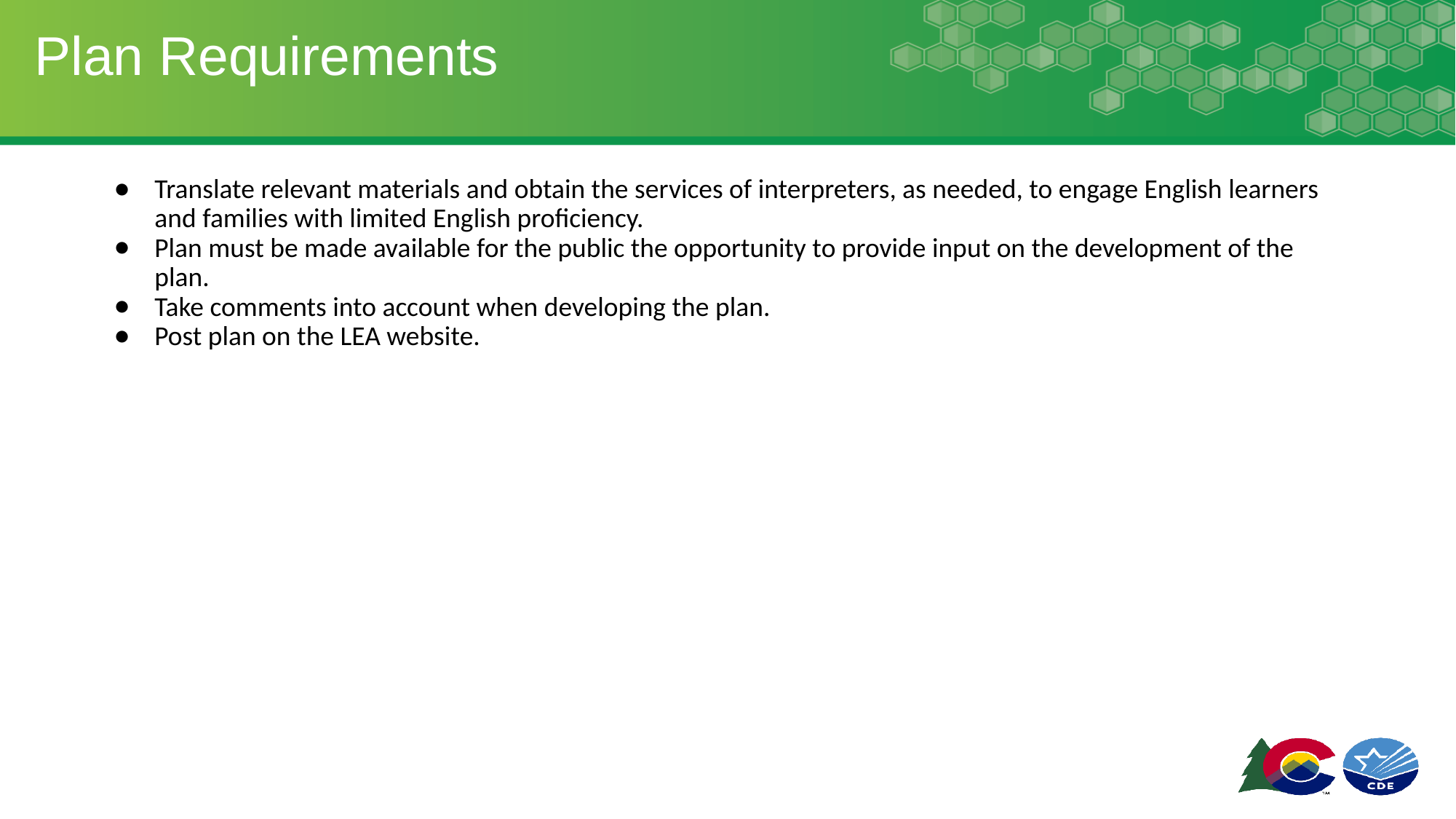

# Plan Requirements
Translate relevant materials and obtain the services of interpreters, as needed, to engage English learners and families with limited English proficiency.
Plan must be made available for the public the opportunity to provide input on the development of the plan.
Take comments into account when developing the plan.
Post plan on the LEA website.